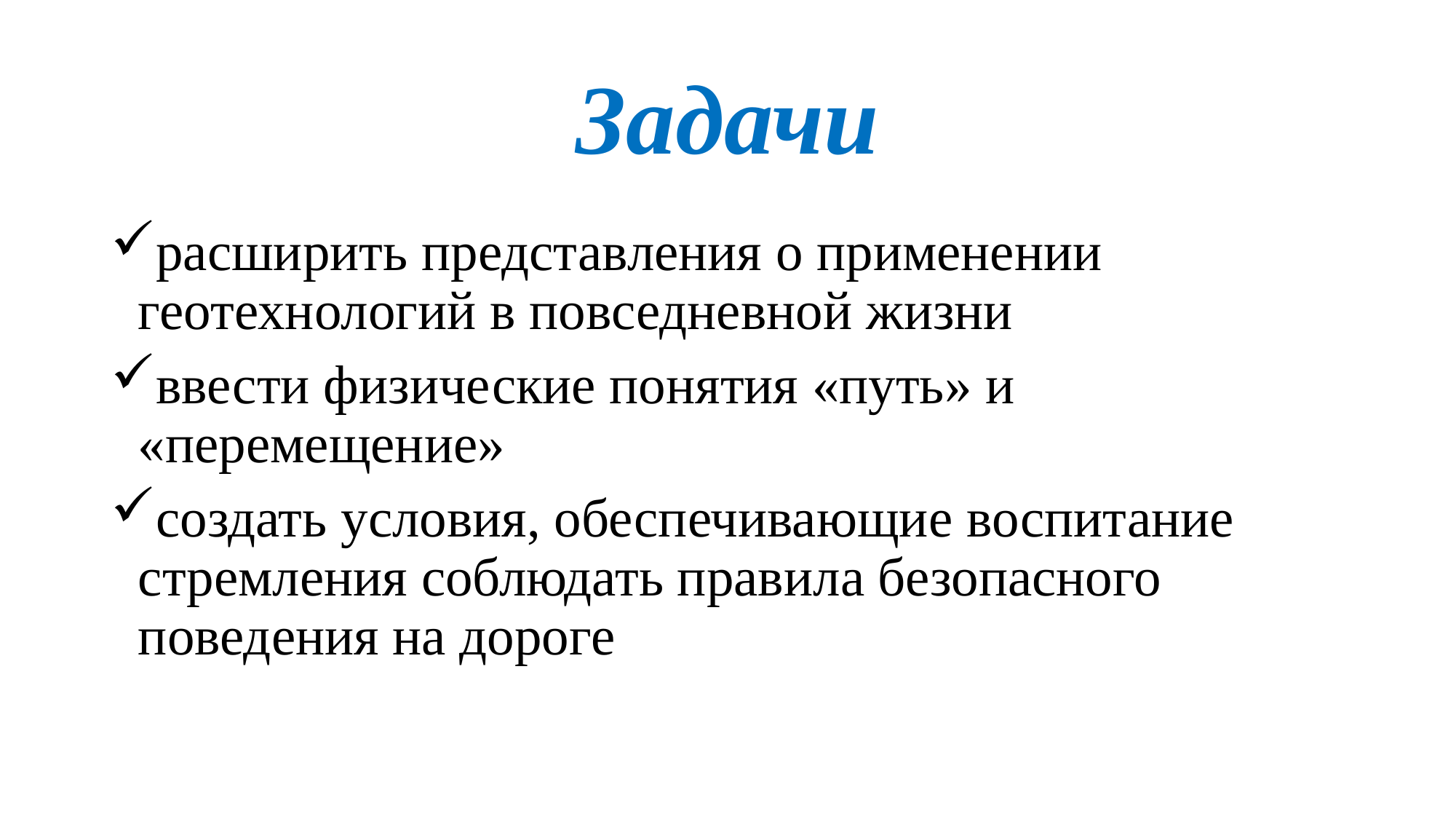

# Задачи
расширить представления о применении геотехнологий в повседневной жизни
ввести физические понятия «путь» и «перемещение»
создать условия, обеспечивающие воспитание стремления соблюдать правила безопасного поведения на дороге
8